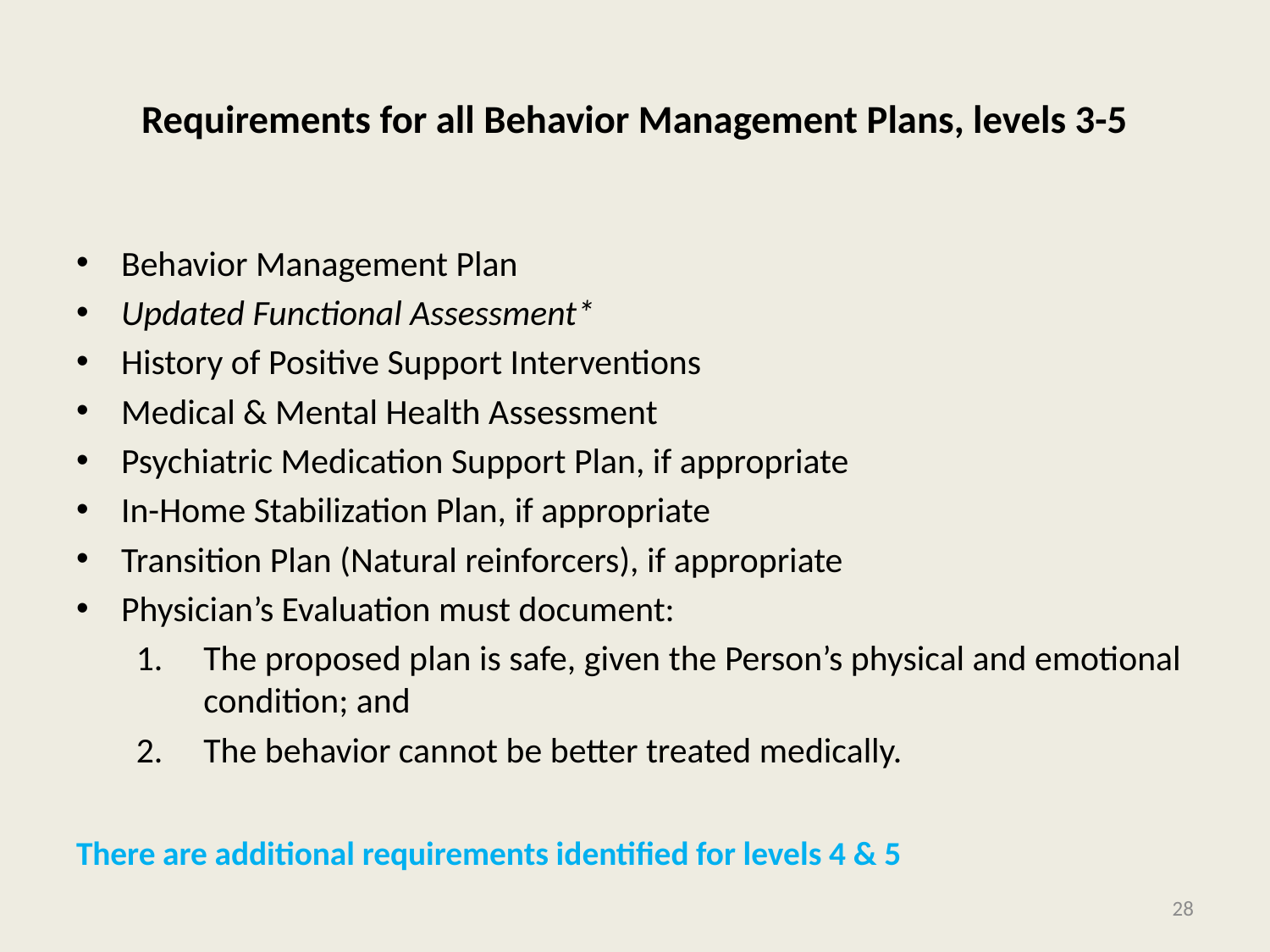

# Requirements for all Behavior Management Plans, levels 3-5

Behavior Management Plan
Updated Functional Assessment*
History of Positive Support Interventions
Medical & Mental Health Assessment
Psychiatric Medication Support Plan, if appropriate
In-Home Stabilization Plan, if appropriate
Transition Plan (Natural reinforcers), if appropriate
Physician’s Evaluation must document:
The proposed plan is safe, given the Person’s physical and emotional condition; and
The behavior cannot be better treated medically.

There are additional requirements identified for levels 4 & 5

28